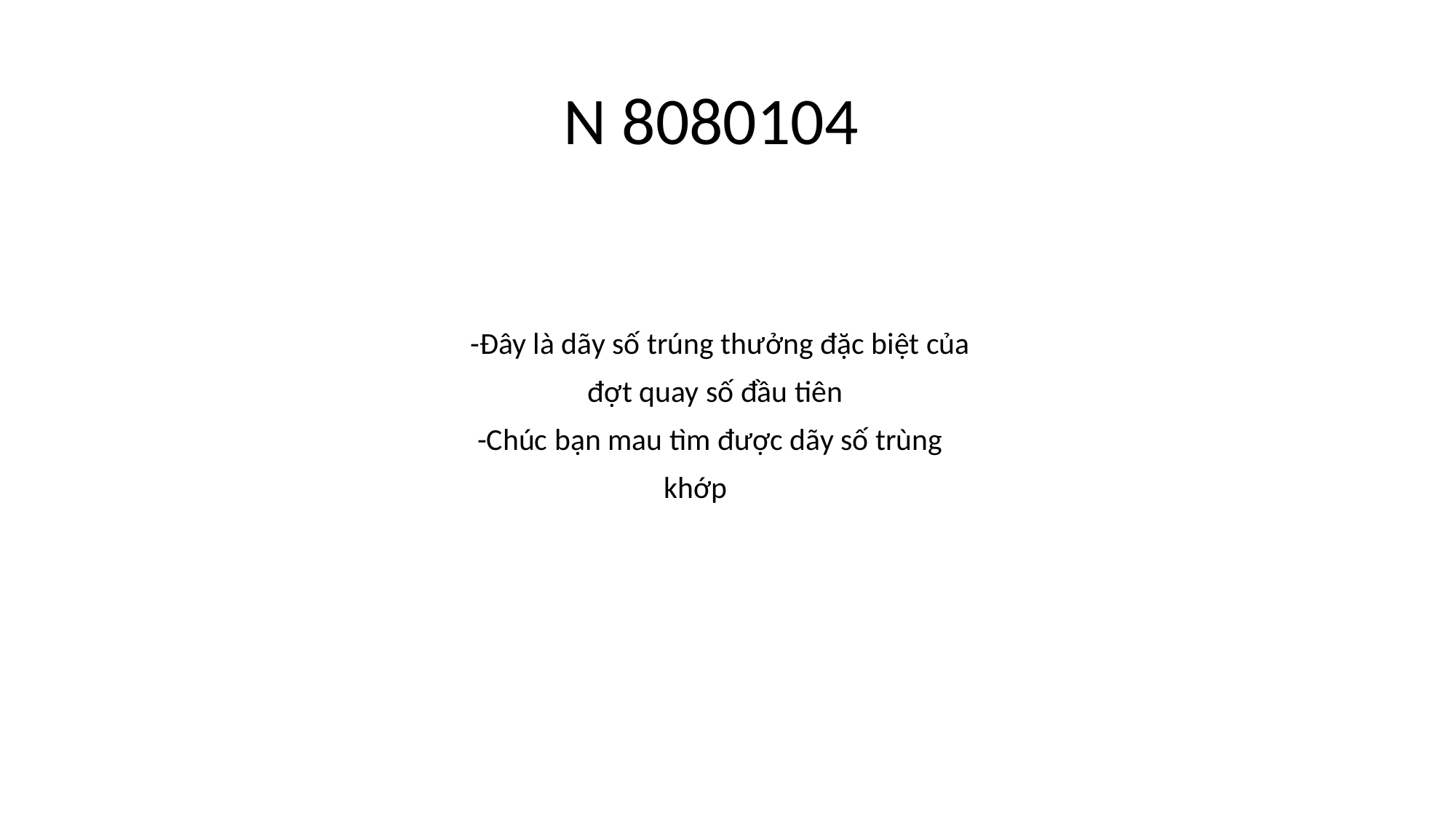

# N 8080104
                                                    -Đây là dãy số trúng thưởng đặc biệt của
                                                                     đợt quay số đầu tiên
                                                     -Chúc bạn mau tìm được dãy số trùng
                                                                                khớp